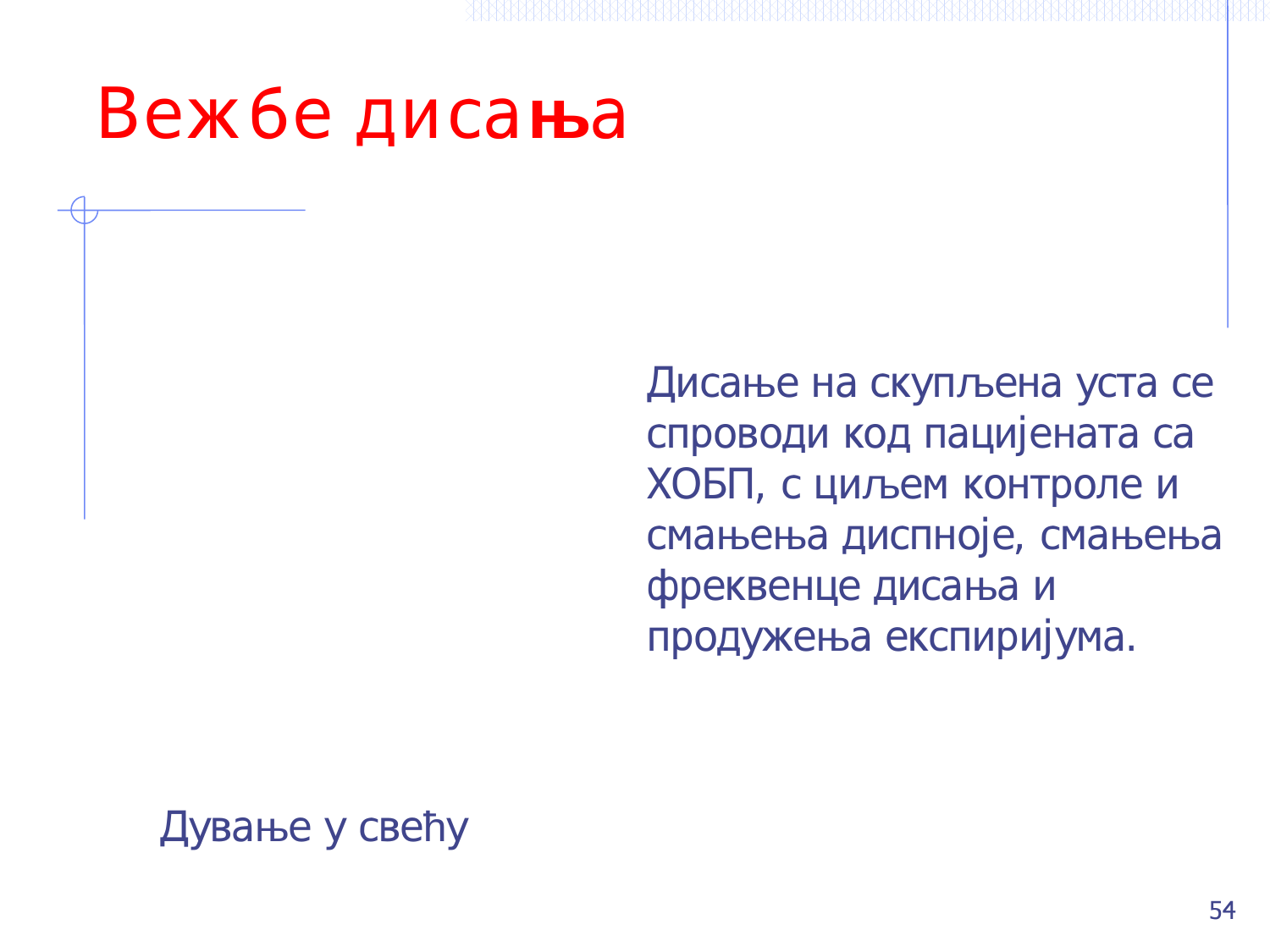

# Вежбе дисања

Дисање на скупљена уста се спроводи код пацијената са ХОБП, с циљем контроле и смањења диспноје, смањења фреквенце дисања и продужења експиријума.
Дување у свећу
54